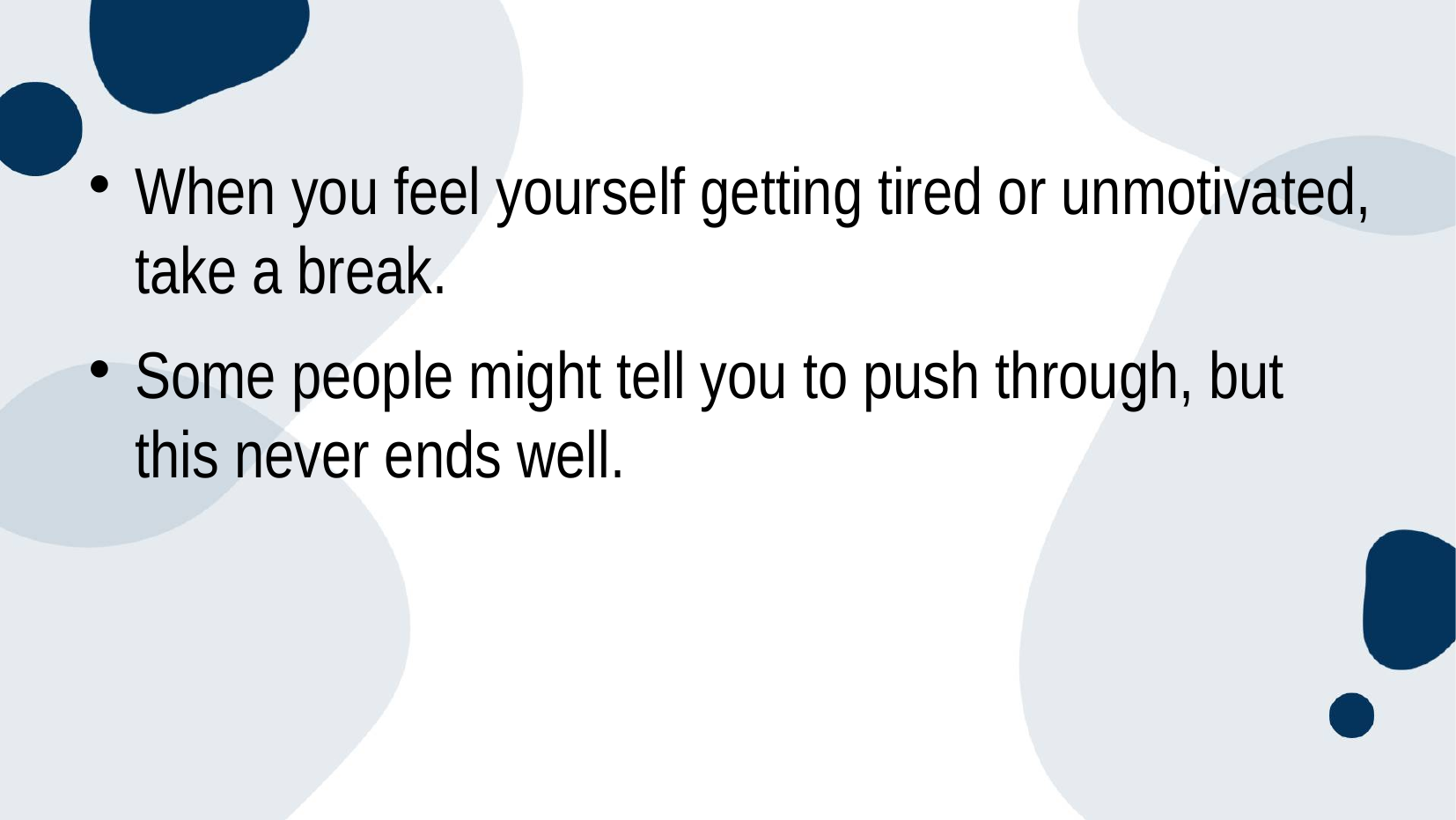

When you feel yourself getting tired or unmotivated, take a break.
Some people might tell you to push through, but this never ends well.